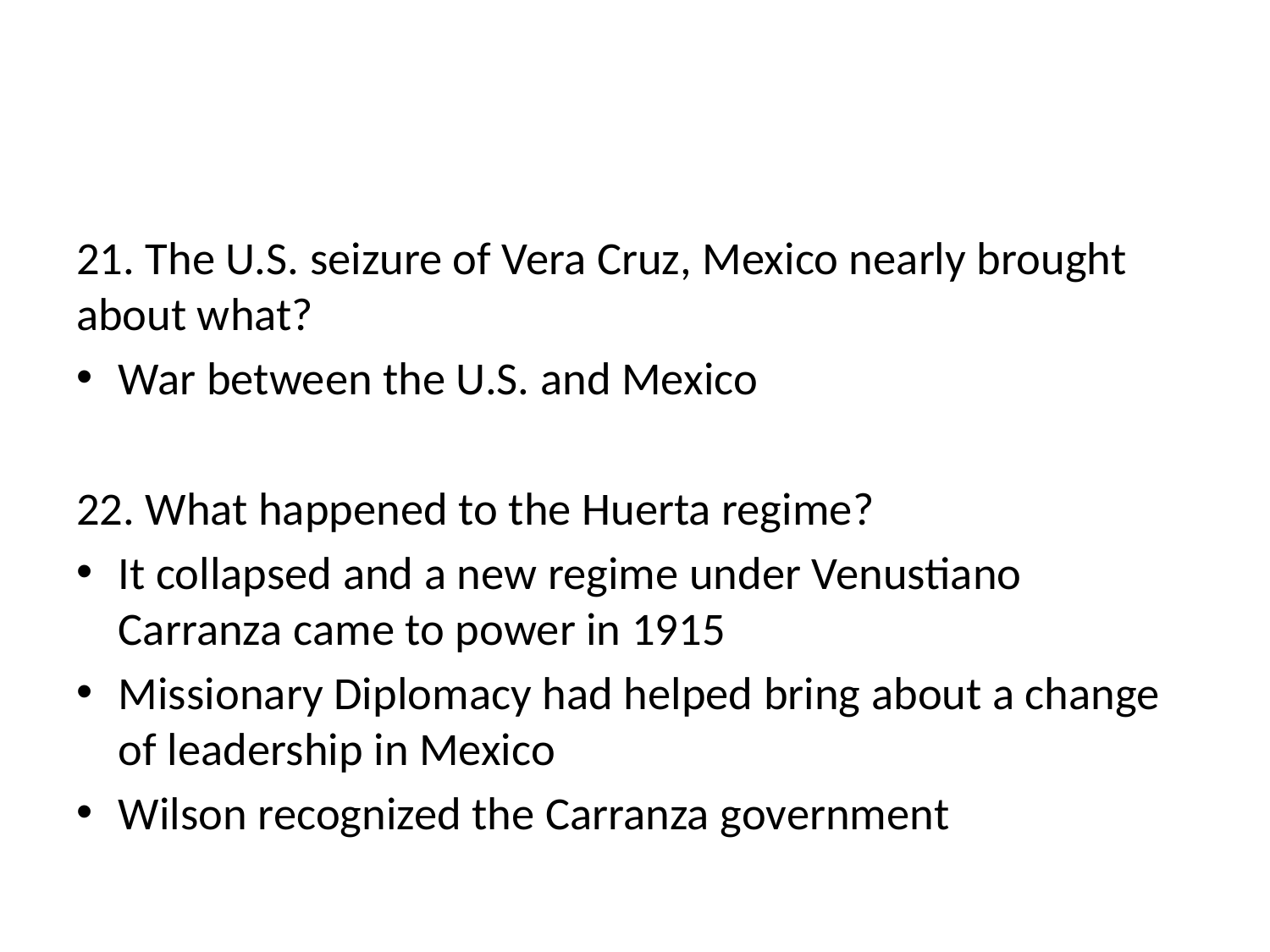

#
21. The U.S. seizure of Vera Cruz, Mexico nearly brought about what?
War between the U.S. and Mexico

22. What happened to the Huerta regime?
It collapsed and a new regime under Venustiano Carranza came to power in 1915
Missionary Diplomacy had helped bring about a change of leadership in Mexico
Wilson recognized the Carranza government